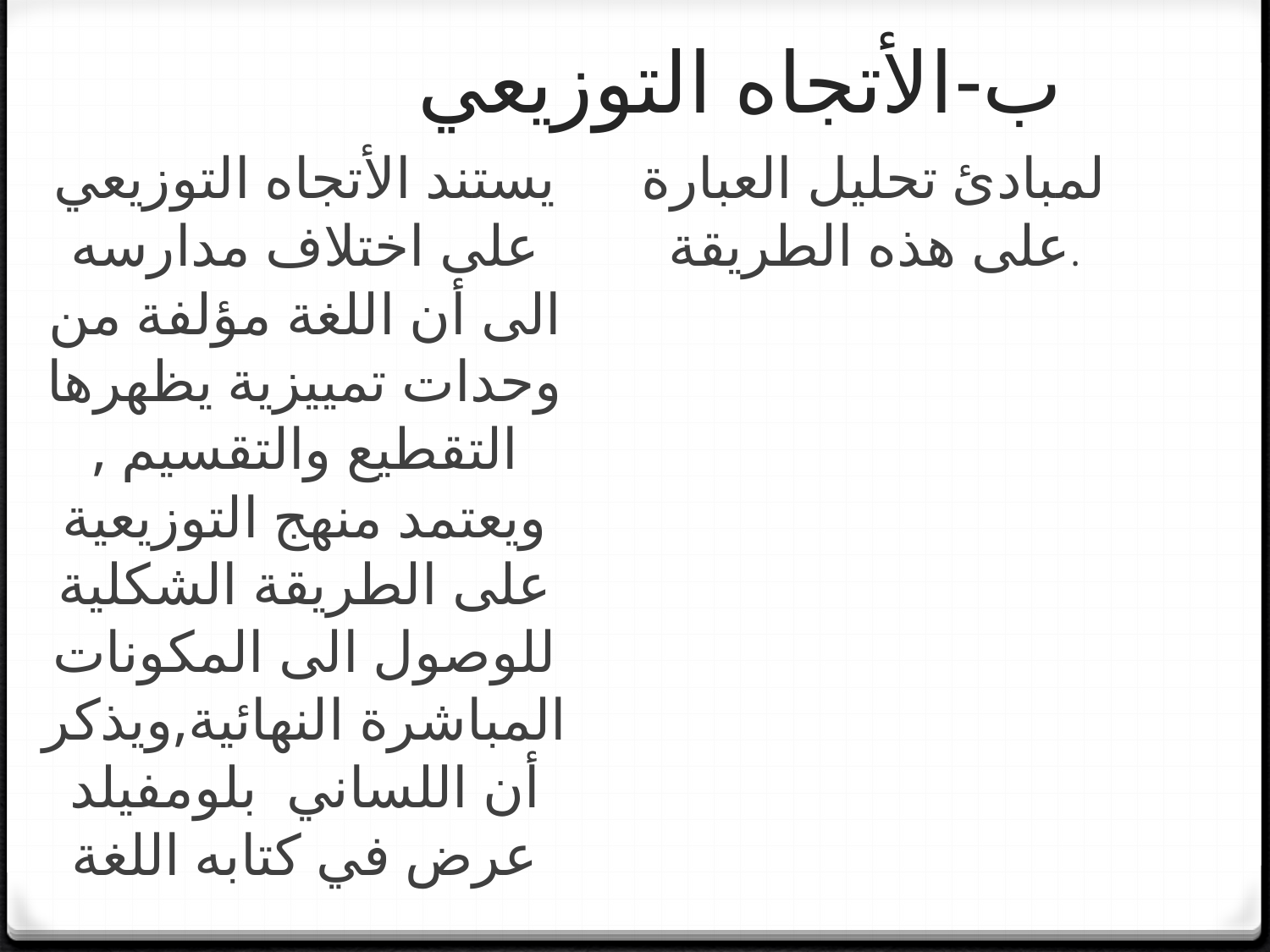

ب-الأتجاه التوزيعي
يستند الأتجاه التوزيعي على اختلاف مدارسه الى أن اللغة مؤلفة من وحدات تمييزية يظهرها التقطيع والتقسيم , ويعتمد منهج التوزيعية على الطريقة الشكلية للوصول الى المكونات المباشرة النهائية,ويذكر أن اللساني  بلومفيلد عرض في كتابه اللغة لمبادئ تحليل العبارة على هذه الطريقة.